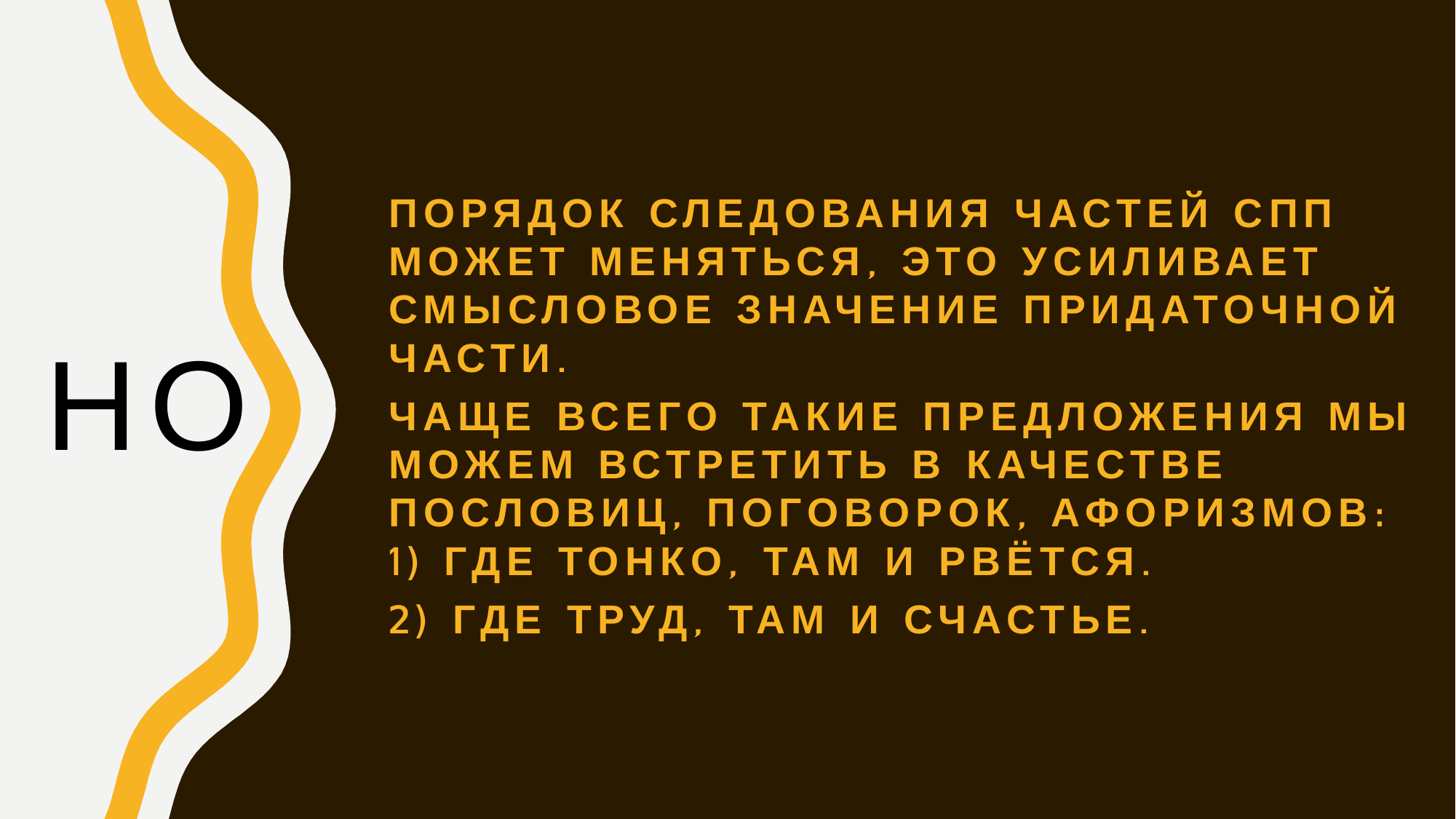

# но
Порядок следования частей СПП может меняться, это УСИЛИВАЕТ смысловое значение придаточной части.
Чаще всего такие предложения мы можем встретить в качестве пословиц, поговорок, афоризмов: 1) Где тонко, там и рвётся.
2) Где труд, там и счастье.